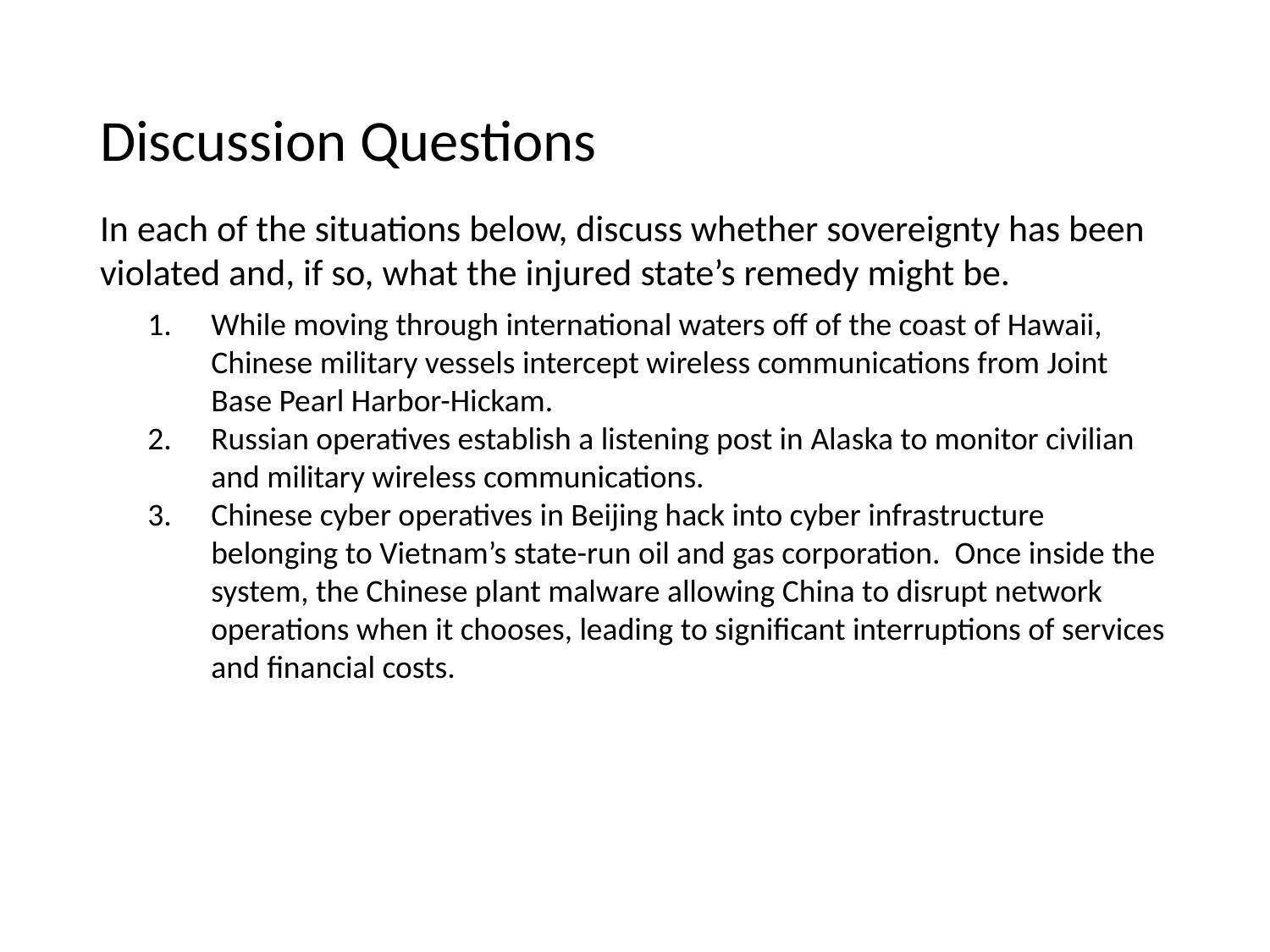

# Discussion Questions
In each of the situations below, discuss whether sovereignty has been violated and, if so, what the injured state’s remedy might be.
While moving through international waters off of the coast of Hawaii, Chinese military vessels intercept wireless communications from Joint Base Pearl Harbor-Hickam.
Russian operatives establish a listening post in Alaska to monitor civilian and military wireless communications.
Chinese cyber operatives in Beijing hack into cyber infrastructure belonging to Vietnam’s state-run oil and gas corporation.  Once inside the system, the Chinese plant malware allowing China to disrupt network operations when it chooses, leading to significant interruptions of services and financial costs.